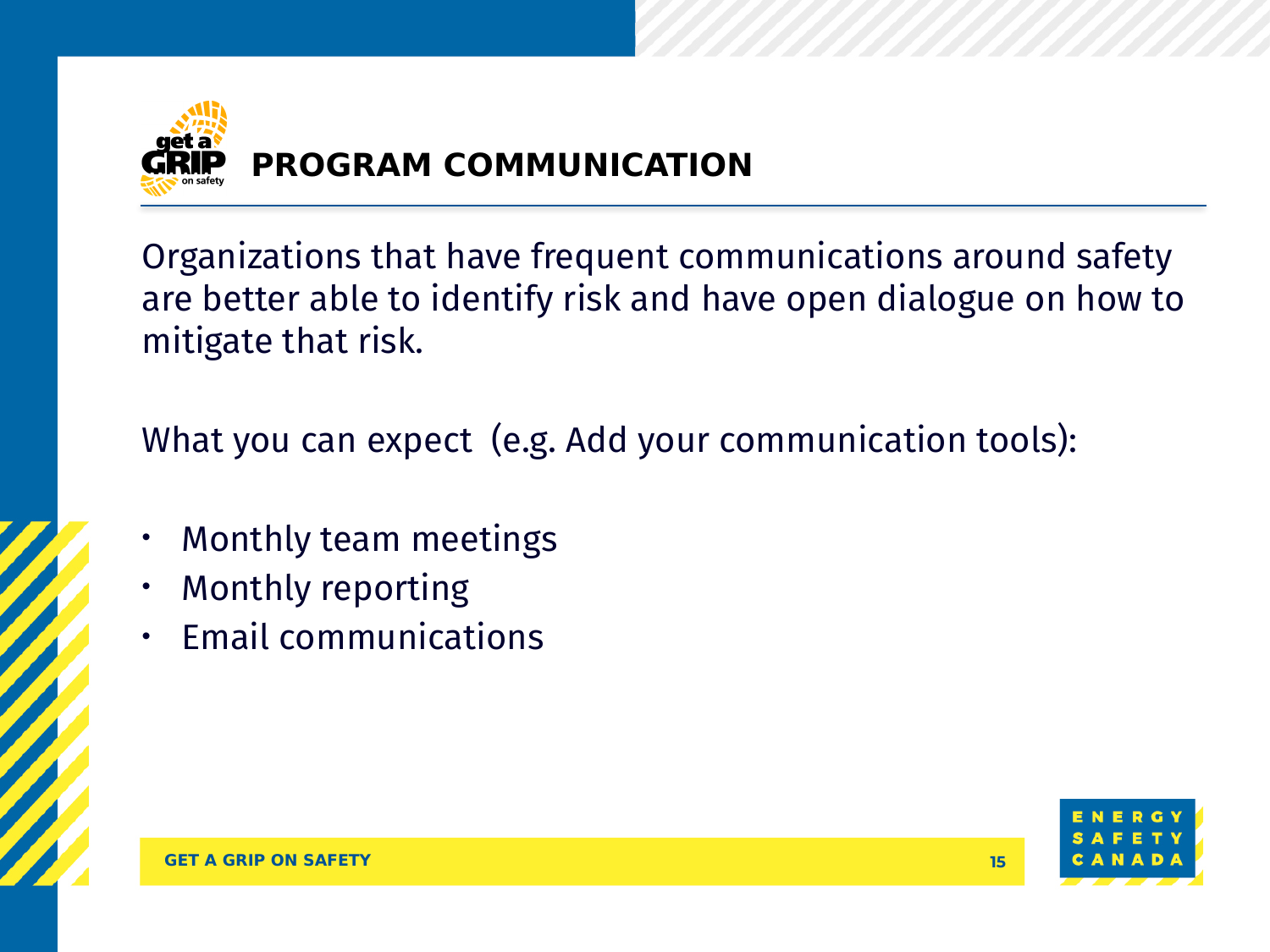

# Program communication
Organizations that have frequent communications around safety are better able to identify risk and have open dialogue on how to mitigate that risk.

What you can expect  (e.g. Add your communication tools):

Monthly team meetings
Monthly reporting
Email communications
Get a grip on safety
15